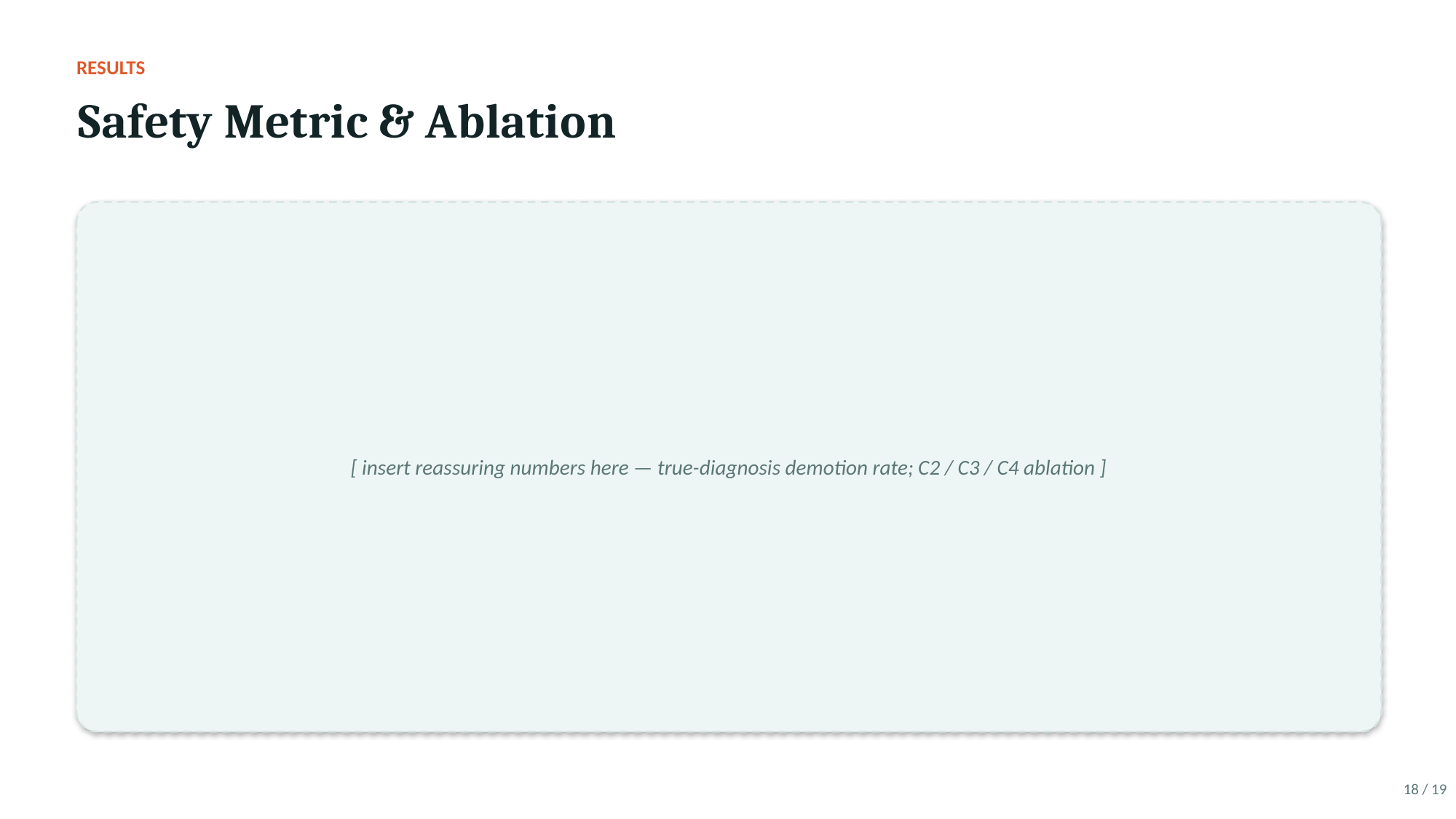

RESULTS
Safety Metric & Ablation
[ insert reassuring numbers here — true-diagnosis demotion rate; C2 / C3 / C4 ablation ]
18 / 19